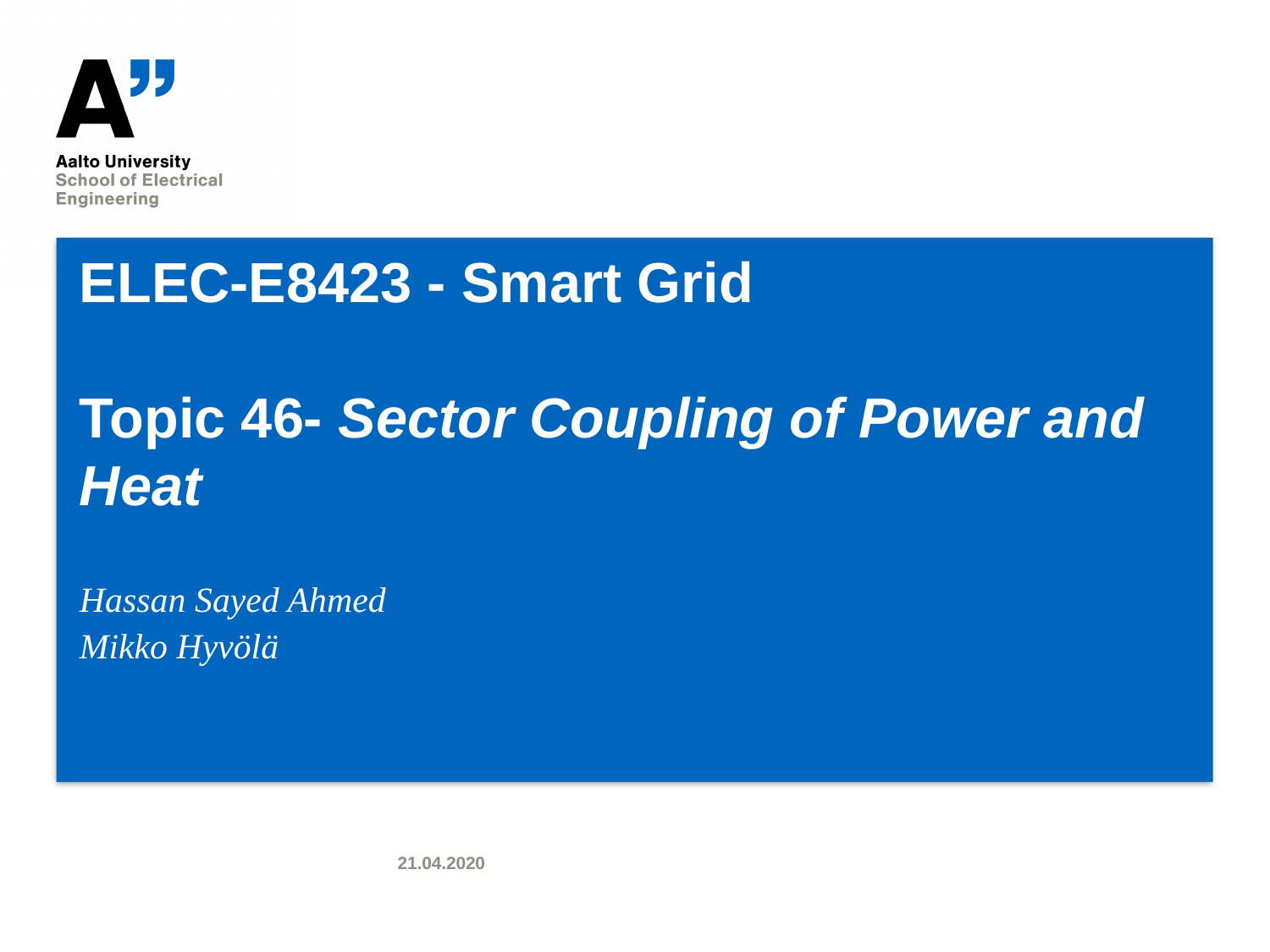

# ELEC-E8423 - Smart Grid Topic 46- Sector Coupling of Power and Heat
Hassan Sayed Ahmed
Mikko Hyvölä

21.04.2020